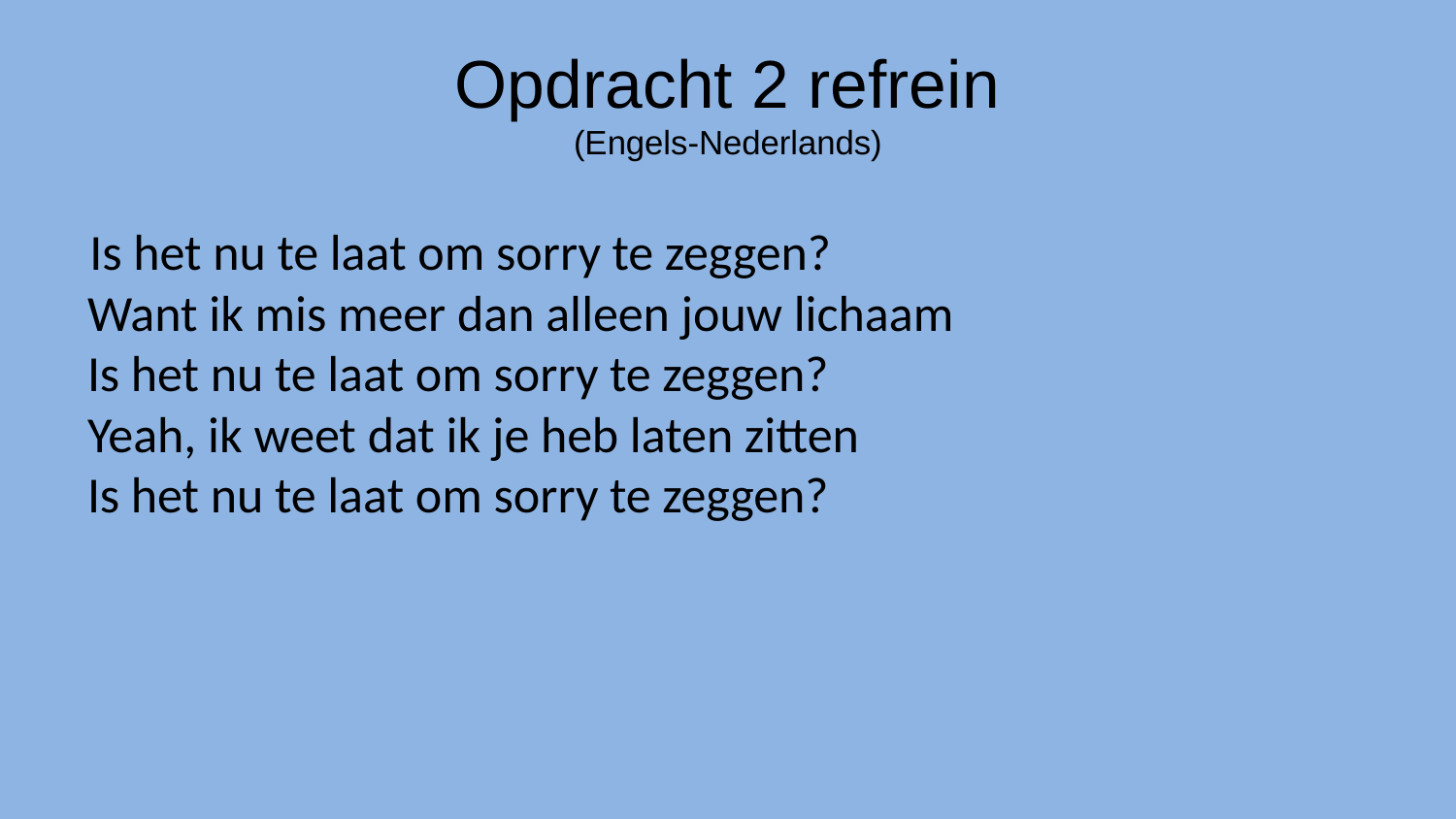

# Opdracht 2 refrein (Engels-Nederlands)
Is het nu te laat om sorry te zeggen?
Want ik mis meer dan alleen jouw lichaam
Is het nu te laat om sorry te zeggen?
Yeah, ik weet dat ik je heb laten zitten
Is het nu te laat om sorry te zeggen?